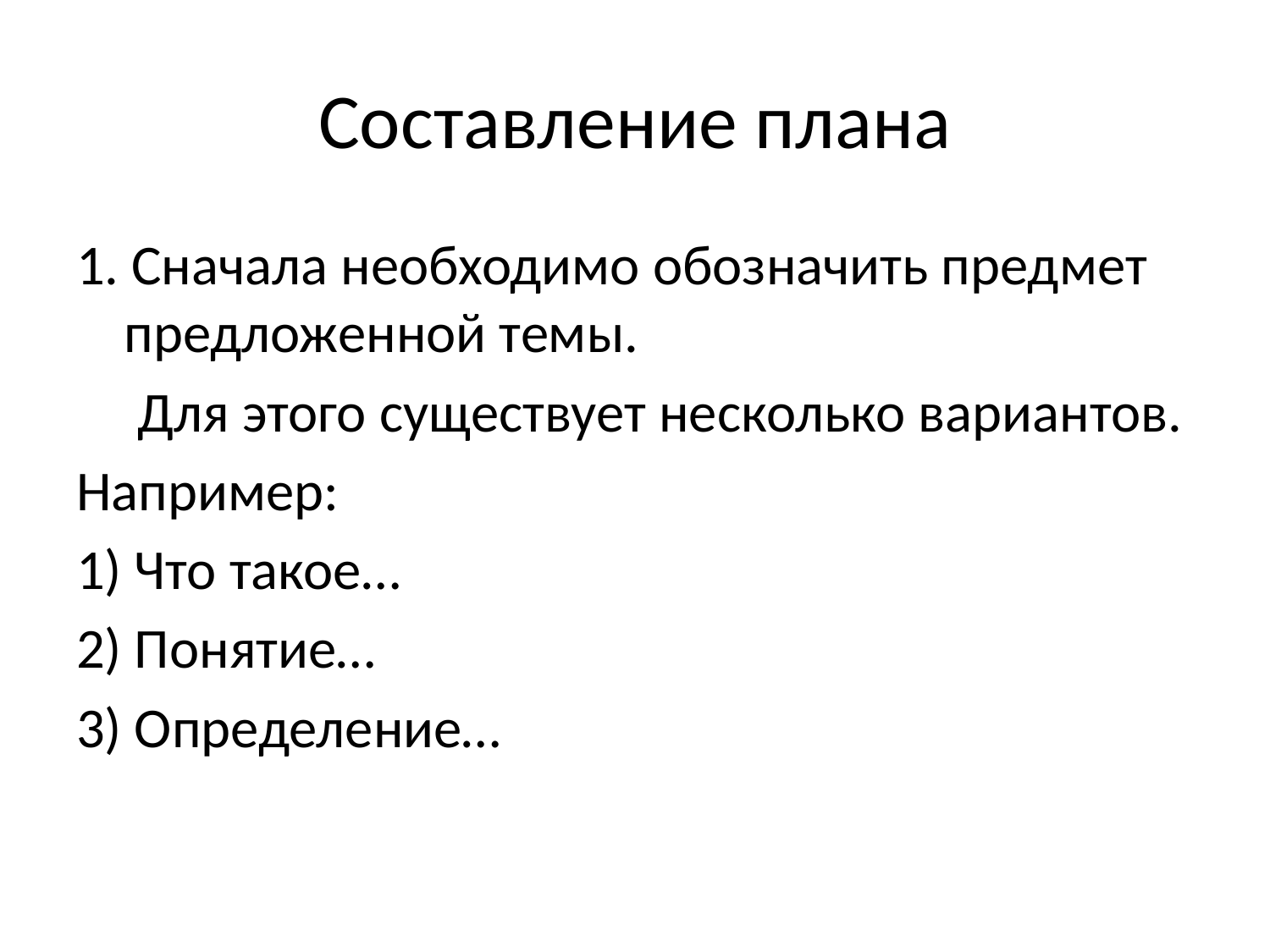

# Составление плана
1. Сначала необходимо обозначить предмет предложенной темы.
Для этого существует несколько вариантов.
Например:
1) Что такое…
2) Понятие…
3) Определение…